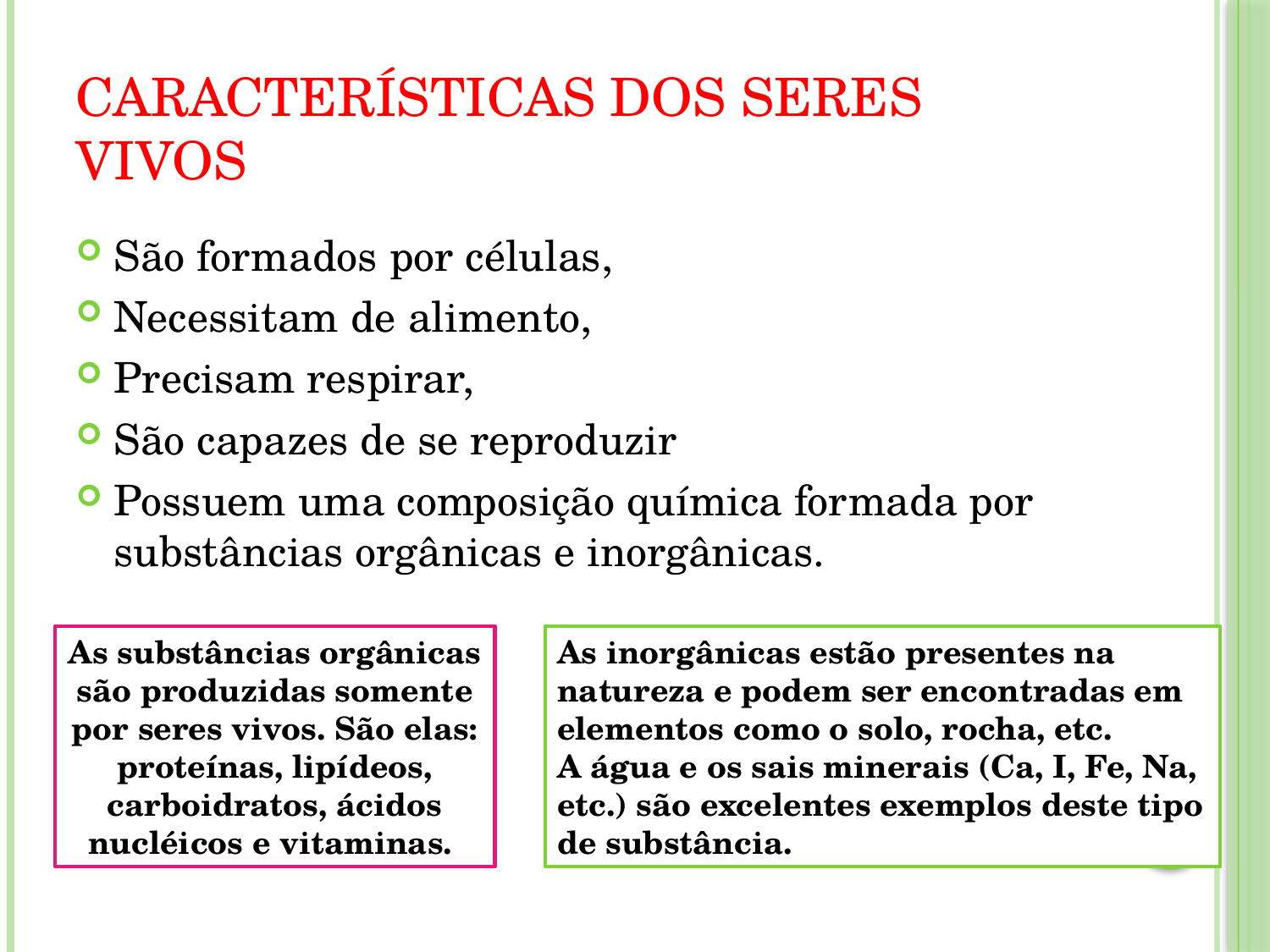

# Características dos seres vivos
São formados por células,
Necessitam de alimento,
Precisam respirar,
São capazes de se reproduzir
Possuem uma composição química formada por substâncias orgânicas e inorgânicas.

As substâncias orgânicas são produzidas somente por seres vivos. São elas: proteínas, lipídeos, carboidratos, ácidos nucléicos e vitaminas.
As inorgânicas estão presentes na natureza e podem ser encontradas em elementos como o solo, rocha, etc.
A água e os sais minerais (Ca, I, Fe, Na, etc.) são excelentes exemplos deste tipo de substância.